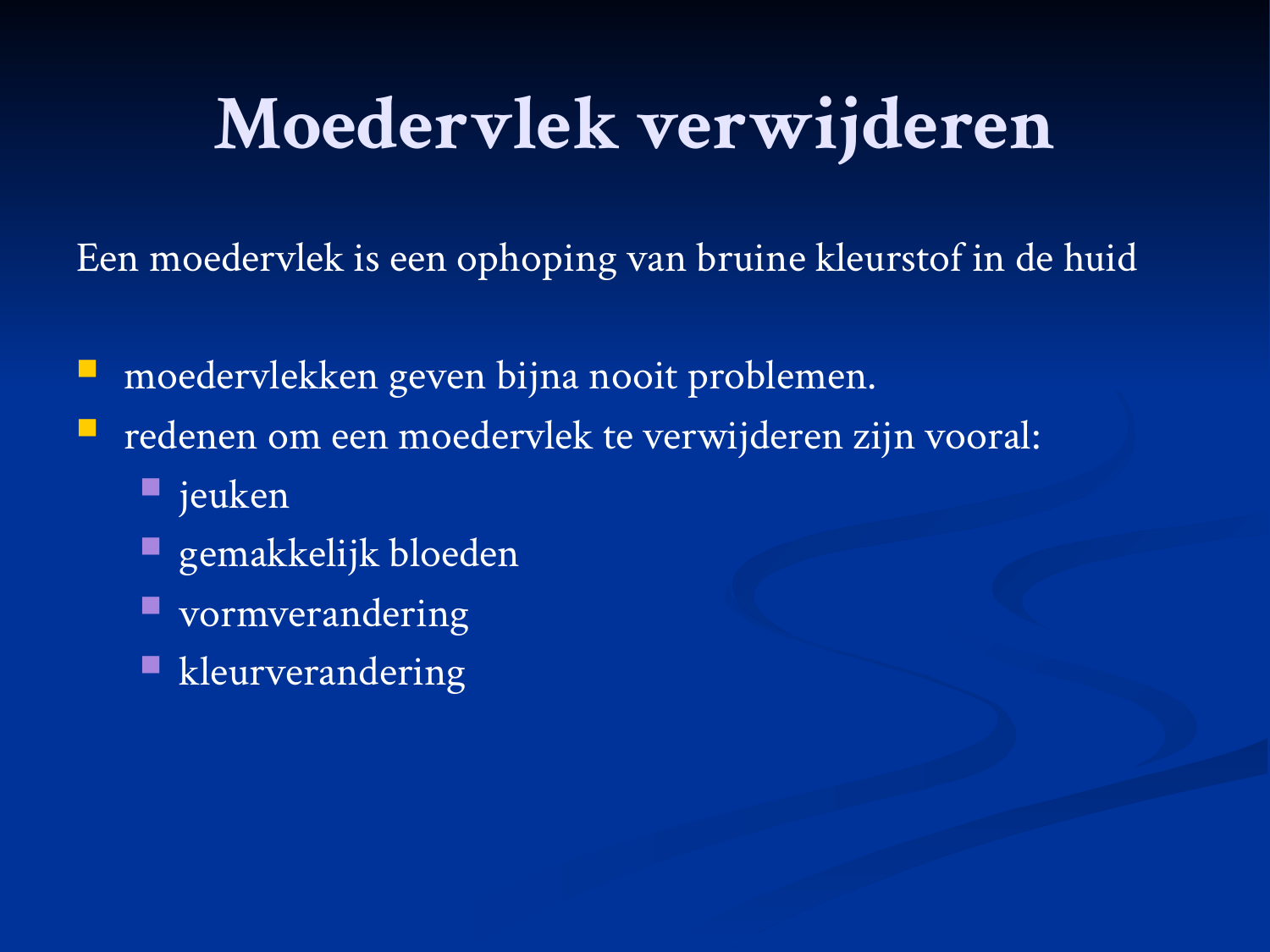

# Moedervlek verwijderen
Een moedervlek is een ophoping van bruine kleurstof in de huid

moedervlekken geven bijna nooit problemen.
redenen om een moedervlek te verwijderen zijn vooral:
jeuken
gemakkelijk bloeden
vormverandering
kleurverandering